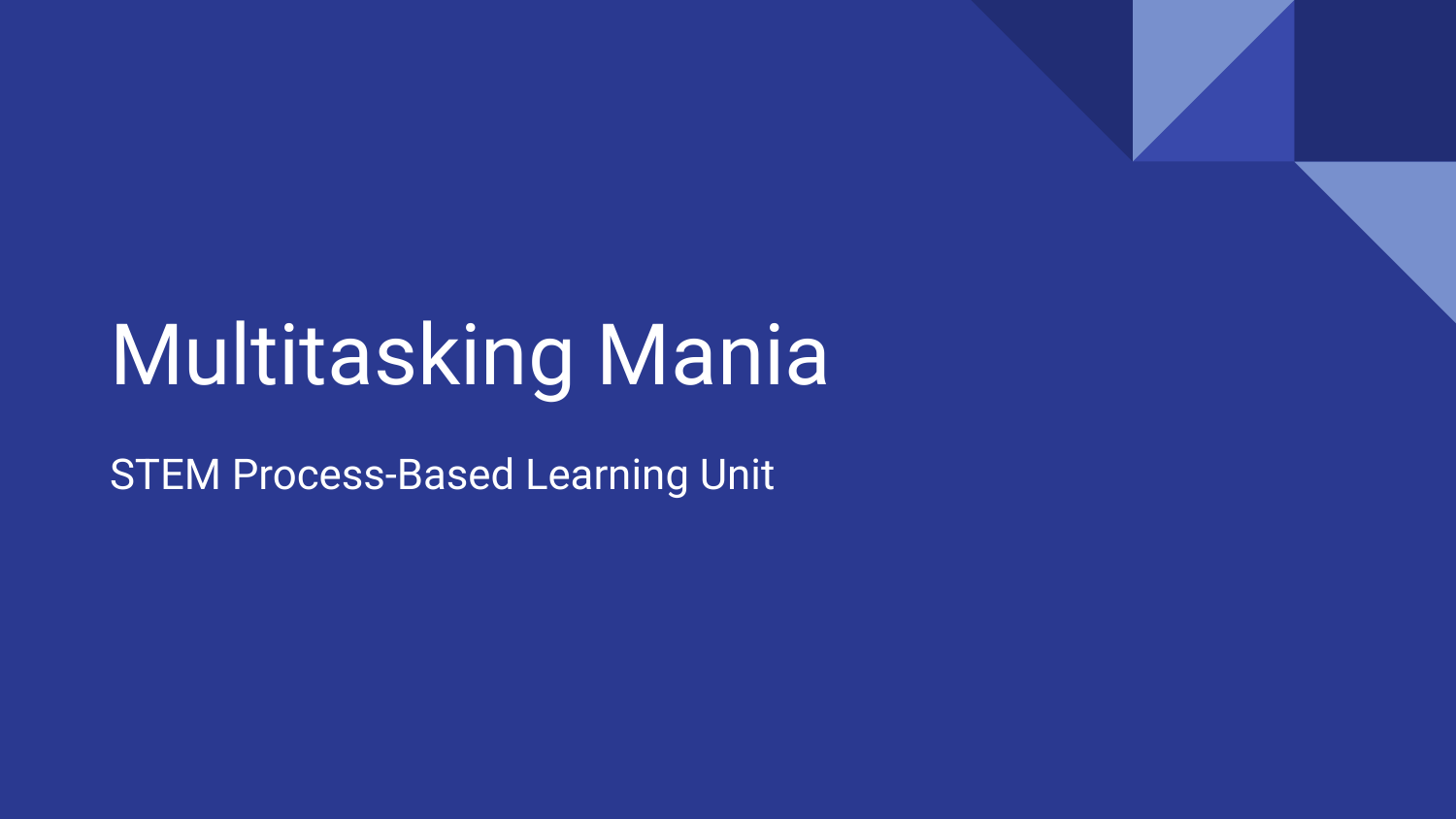

# Multitasking Mania
STEM Process-Based Learning Unit